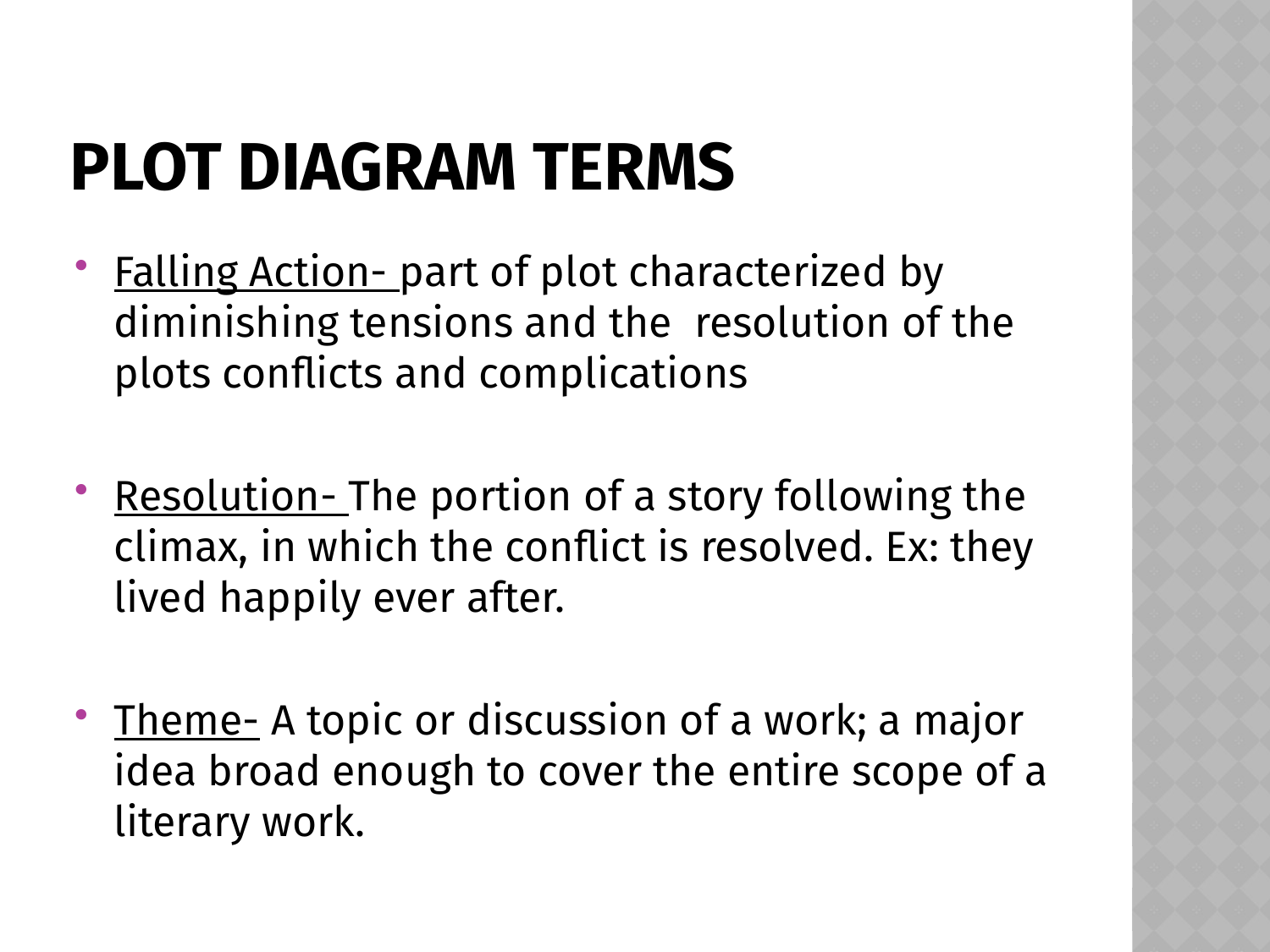

# PLOT diagram terms
Falling Action- part of plot characterized by diminishing tensions and the  resolution of the plots conflicts and complications

Resolution- The portion of a story following the climax, in which the conflict is resolved. Ex: they lived happily ever after.

Theme- A topic or discussion of a work; a major idea broad enough to cover the entire scope of a literary work.